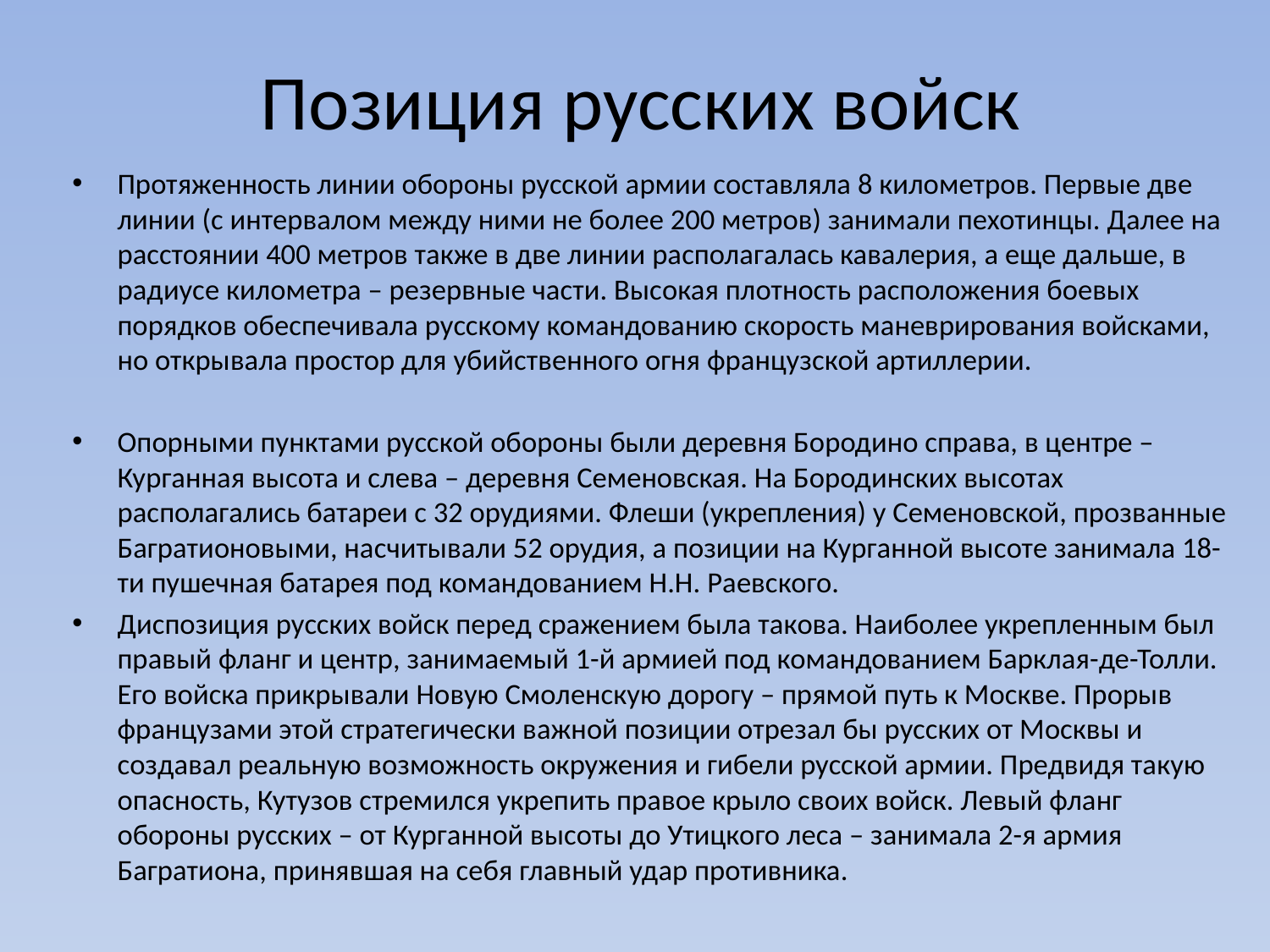

# Позиция русских войск
Протяженность линии обороны русской армии составляла 8 километров. Первые две линии (с интервалом между ними не более 200 метров) занимали пехотинцы. Далее на расстоянии 400 метров также в две линии располагалась кавалерия, а еще дальше, в радиусе километра – резервные части. Высокая плотность расположения боевых порядков обеспечивала русскому командованию скорость маневрирования войсками, но открывала простор для убийственного огня французской артиллерии.

Опорными пунктами русской обороны были деревня Бородино справа, в центре – Курганная высота и слева – деревня Семеновская. На Бородинских высотах располагались батареи с 32 орудиями. Флеши (укрепления) у Семеновской, прозванные Багратионовыми, насчитывали 52 орудия, а позиции на Курганной высоте занимала 18-ти пушечная батарея под командованием Н.Н. Раевского.
Диспозиция русских войск перед сражением была такова. Наиболее укрепленным был правый фланг и центр, занимаемый 1-й армией под командованием Барклая-де-Толли. Его войска прикрывали Новую Смоленскую дорогу – прямой путь к Москве. Прорыв французами этой стратегически важной позиции отрезал бы русских от Москвы и создавал реальную возможность окружения и гибели русской армии. Предвидя такую опасность, Кутузов стремился укрепить правое крыло своих войск. Левый фланг обороны русских – от Курганной высоты до Утицкого леса – занимала 2-я армия Багратиона, принявшая на себя главный удар противника.